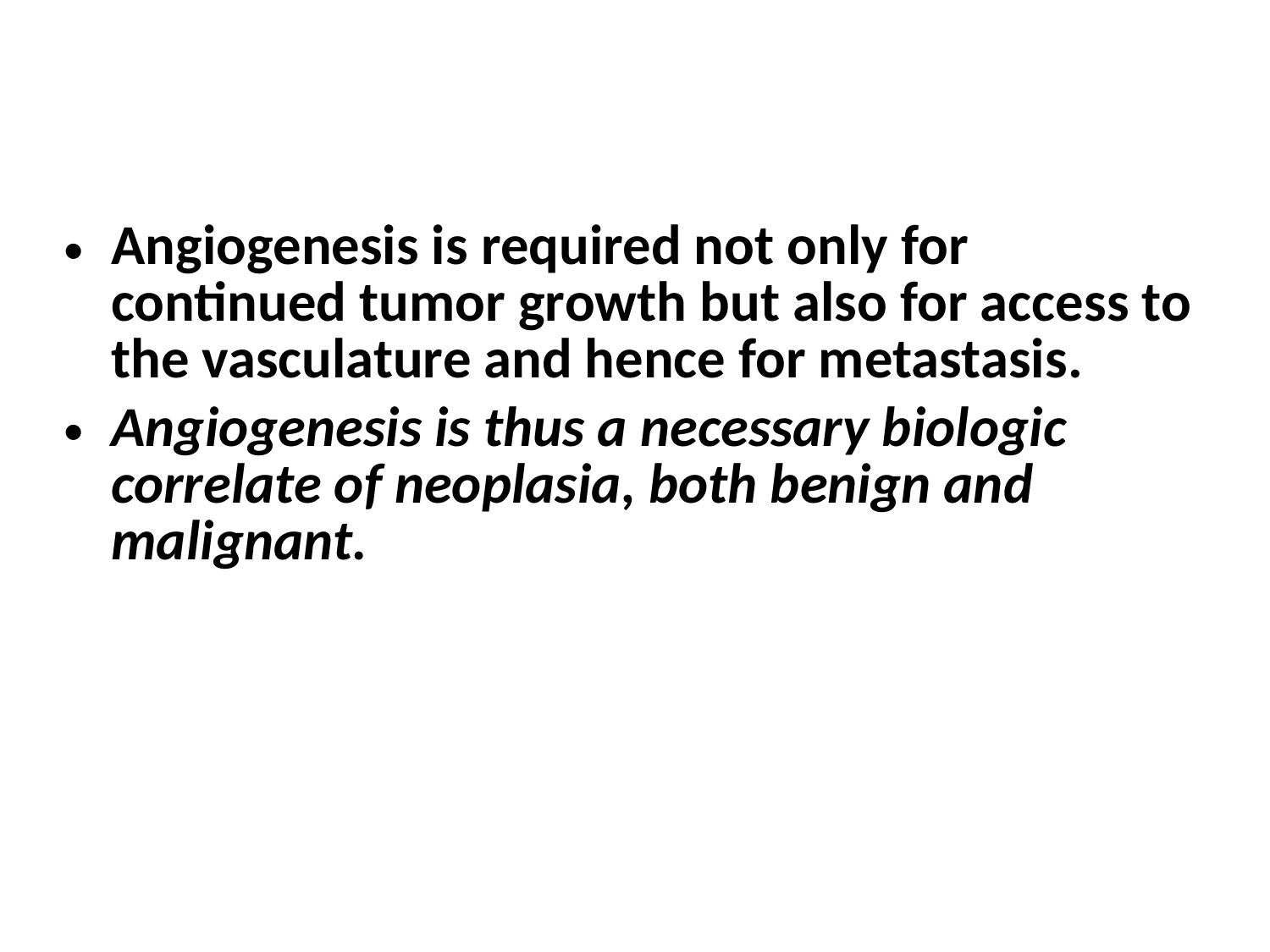

Angiogenesis is required not only for continued tumor growth but also for access to the vasculature and hence for metastasis.
Angiogenesis is thus a necessary biologic correlate of neoplasia, both benign and malignant.